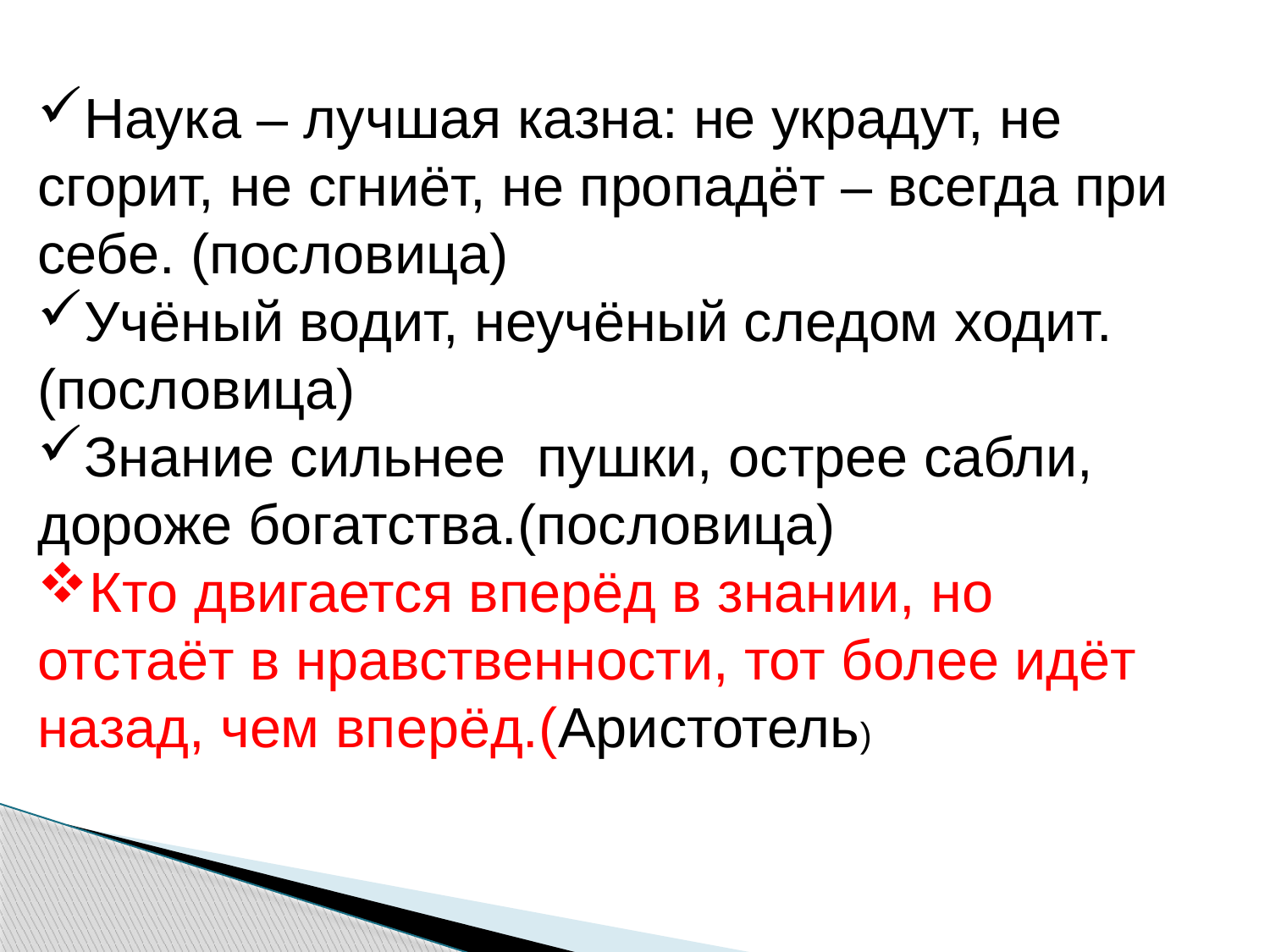

Наука – лучшая казна: не украдут, не сгорит, не сгниёт, не пропадёт – всегда при себе. (пословица)
Учёный водит, неучёный следом ходит. (пословица)
Знание сильнее  пушки, острее сабли, дороже богатства.(пословица)
Кто двигается вперёд в знании, но отстаёт в нравственности, тот более идёт назад, чем вперёд.(Аристотель)